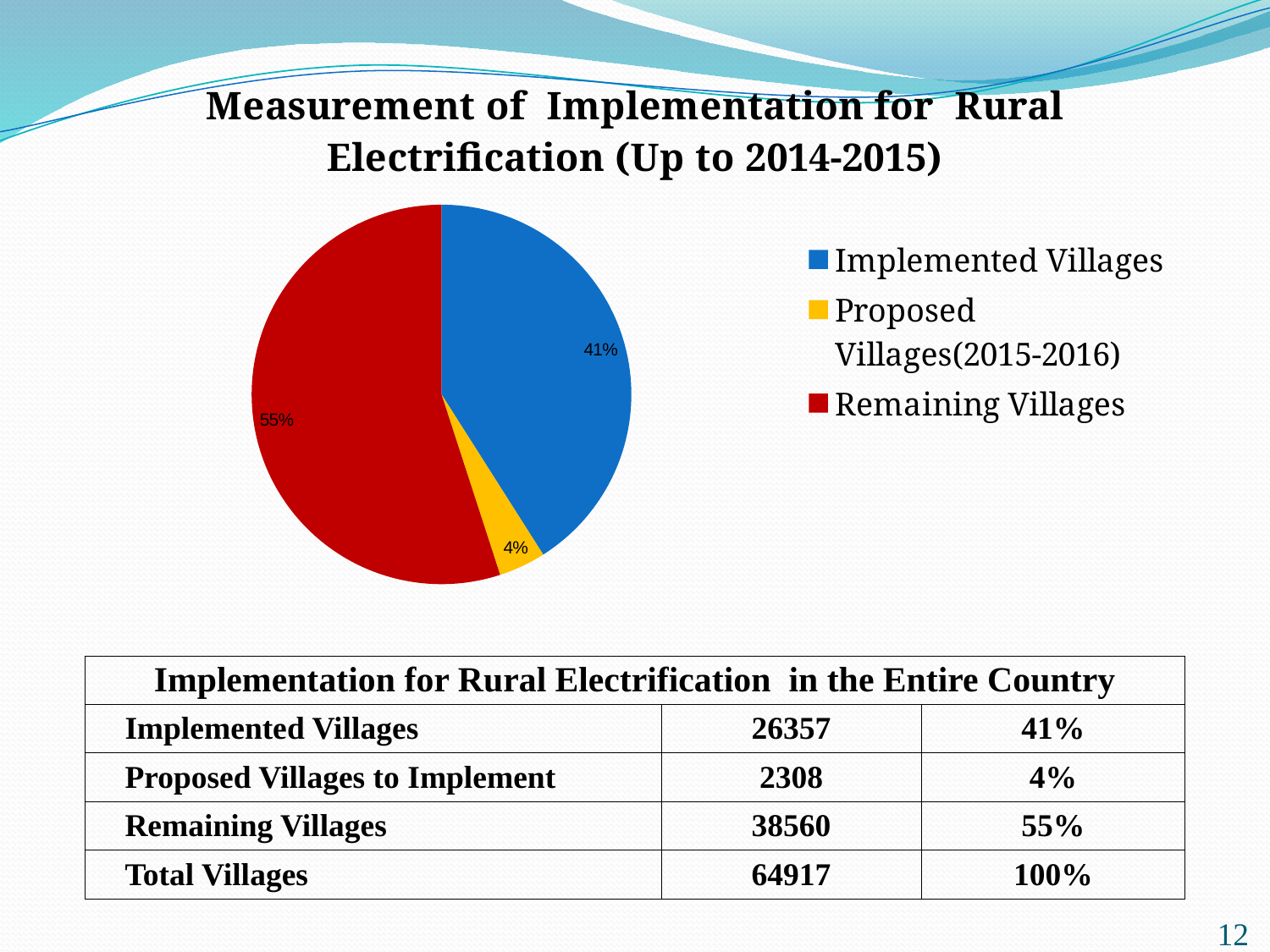

### Chart: Measurement of  Implementation for  Rural Electrification (Up to 2014-2015)

| Category | Measurement of Rural Electrification for Rural  |
|---|---|
| Implemented Villages | 0.4100000000000003 |
| Proposed Villages(2015-2016) | 0.04000000000000002 |
| Remaining Villages | 0.55 |
| Implementation for Rural Electrification in the Entire Country |  |  |
| --- | --- | --- |
| Implemented Villages | 26357 | 41% |
| Proposed Villages to Implement | 2308 | 4% |
| Remaining Villages | 38560 | 55% |
| Total Villages | 64917 | 100% |
12